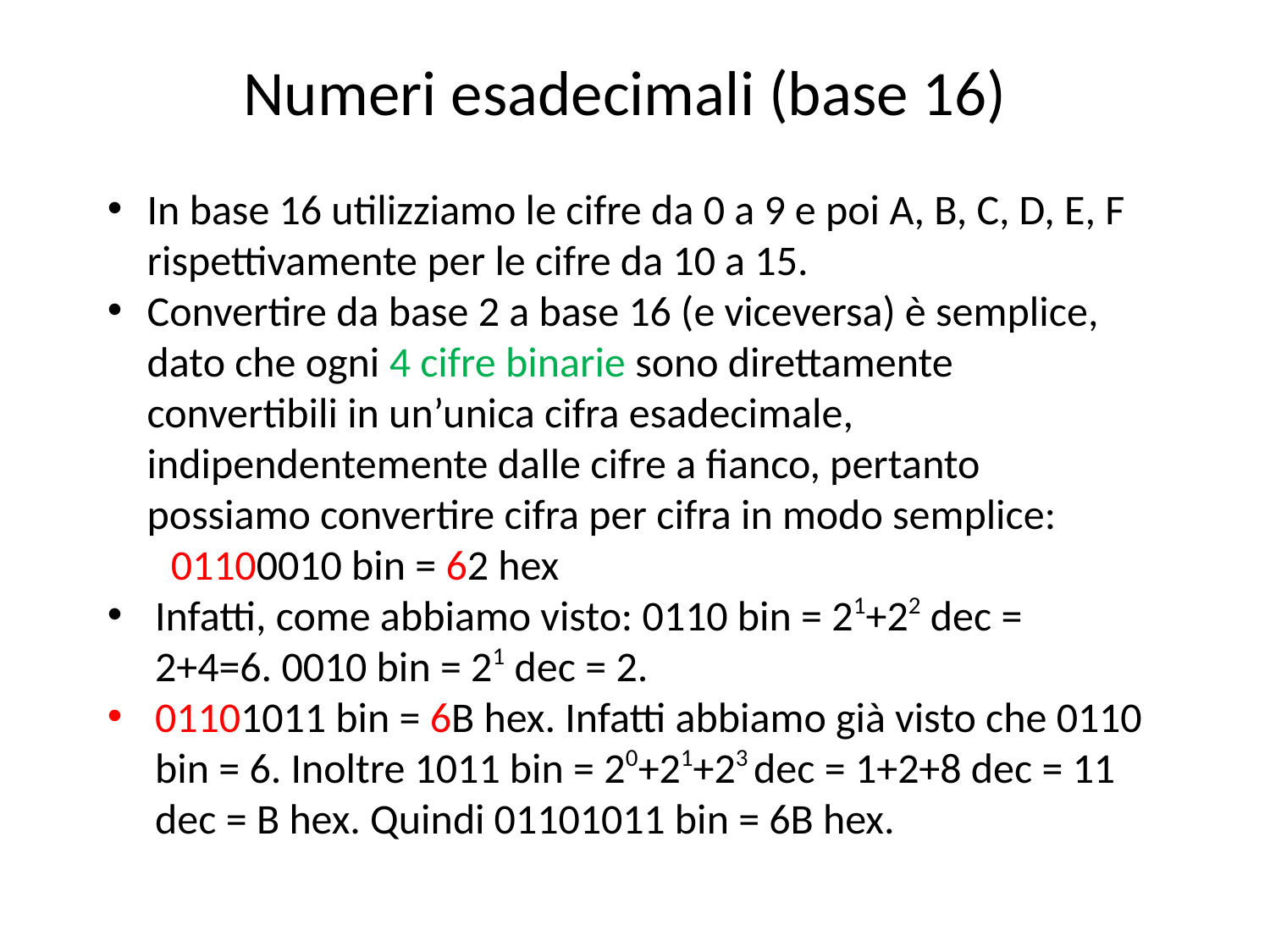

Numeri esadecimali (base 16)
In base 16 utilizziamo le cifre da 0 a 9 e poi A, B, C, D, E, F rispettivamente per le cifre da 10 a 15.
Convertire da base 2 a base 16 (e viceversa) è semplice, dato che ogni 4 cifre binarie sono direttamente convertibili in un’unica cifra esadecimale, indipendentemente dalle cifre a fianco, pertanto possiamo convertire cifra per cifra in modo semplice:
01100010 bin = 62 hex
Infatti, come abbiamo visto: 0110 bin = 21+22 dec = 2+4=6. 0010 bin = 21 dec = 2.
01101011 bin = 6B hex. Infatti abbiamo già visto che 0110 bin = 6. Inoltre 1011 bin = 20+21+23 dec = 1+2+8 dec = 11 dec = B hex. Quindi 01101011 bin = 6B hex.